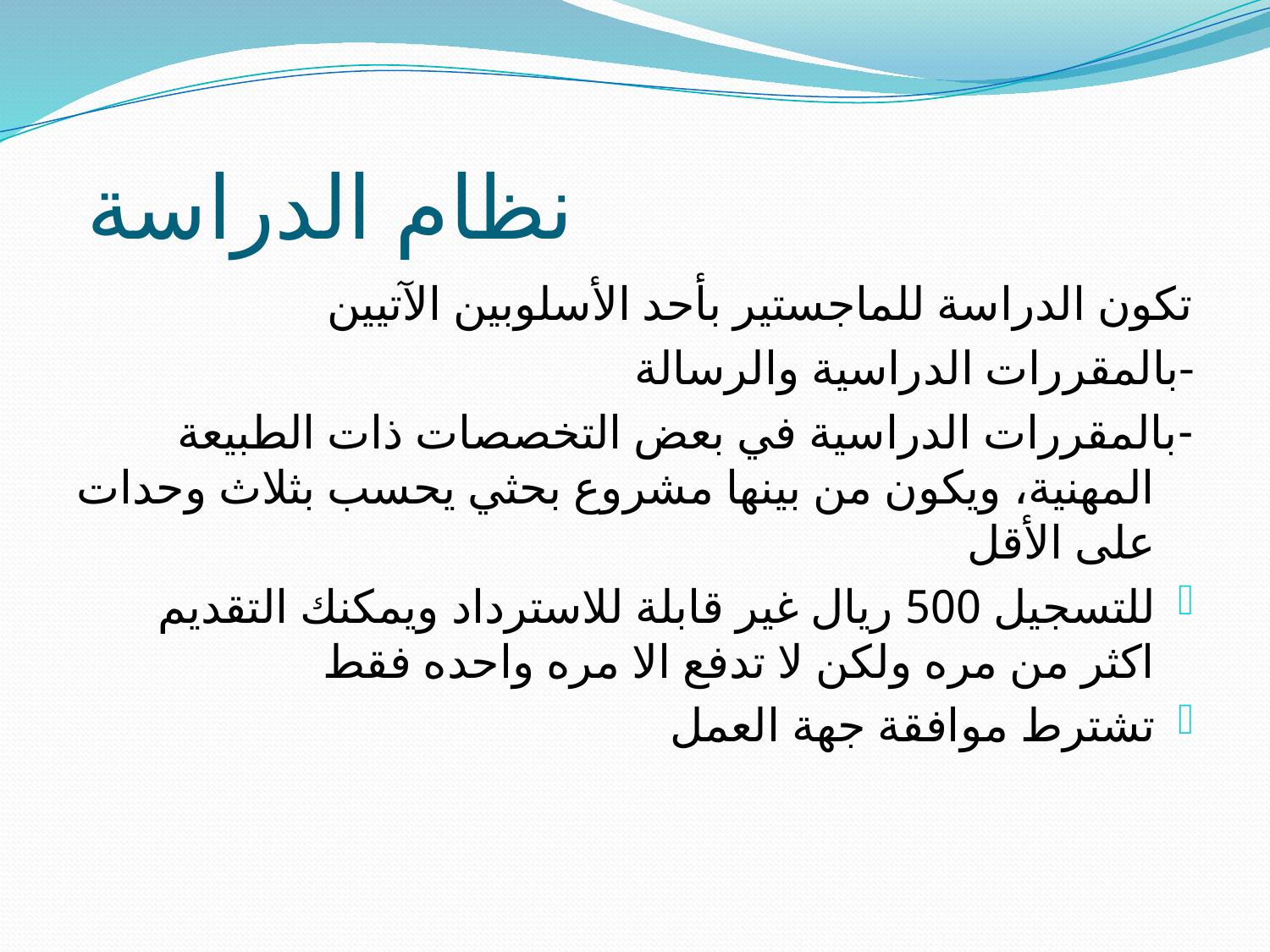

# نظام الدراسة
تكون الدراسة للماجستير بأحد الأسلوبين الآتيين
بالمقررات الدراسية والرسالة-
-بالمقررات الدراسية في بعض التخصصات ذات الطبيعة المهنية، ويكون من بينها مشروع بحثي يحسب بثلاث وحدات على الأقل
للتسجيل 500 ريال غير قابلة للاسترداد ويمكنك التقديم اكثر من مره ولكن لا تدفع الا مره واحده فقط
تشترط موافقة جهة العمل